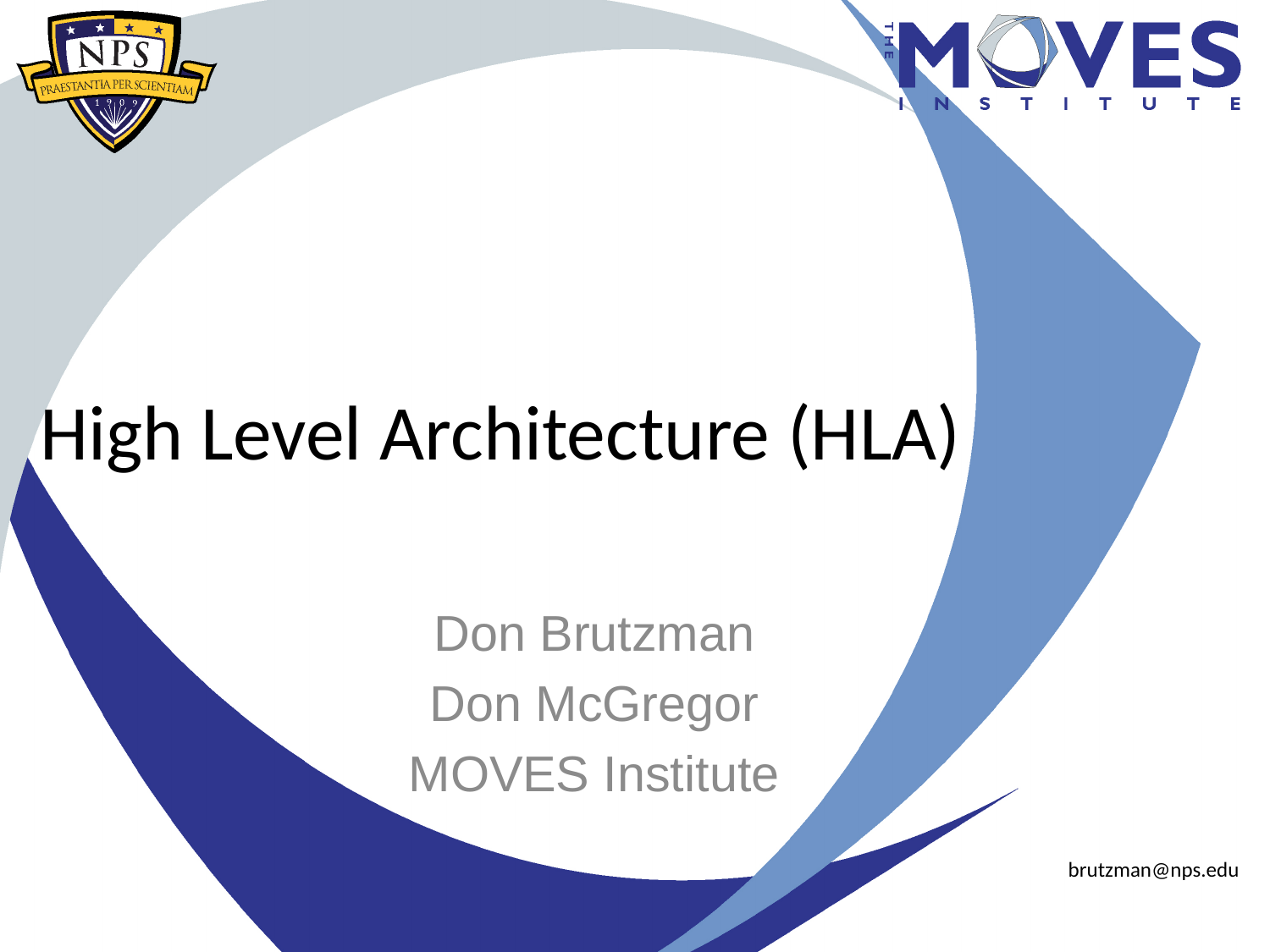

# High Level Architecture (HLA)
Don Brutzman
Don McGregor
MOVES Institute
brutzman@nps.edu